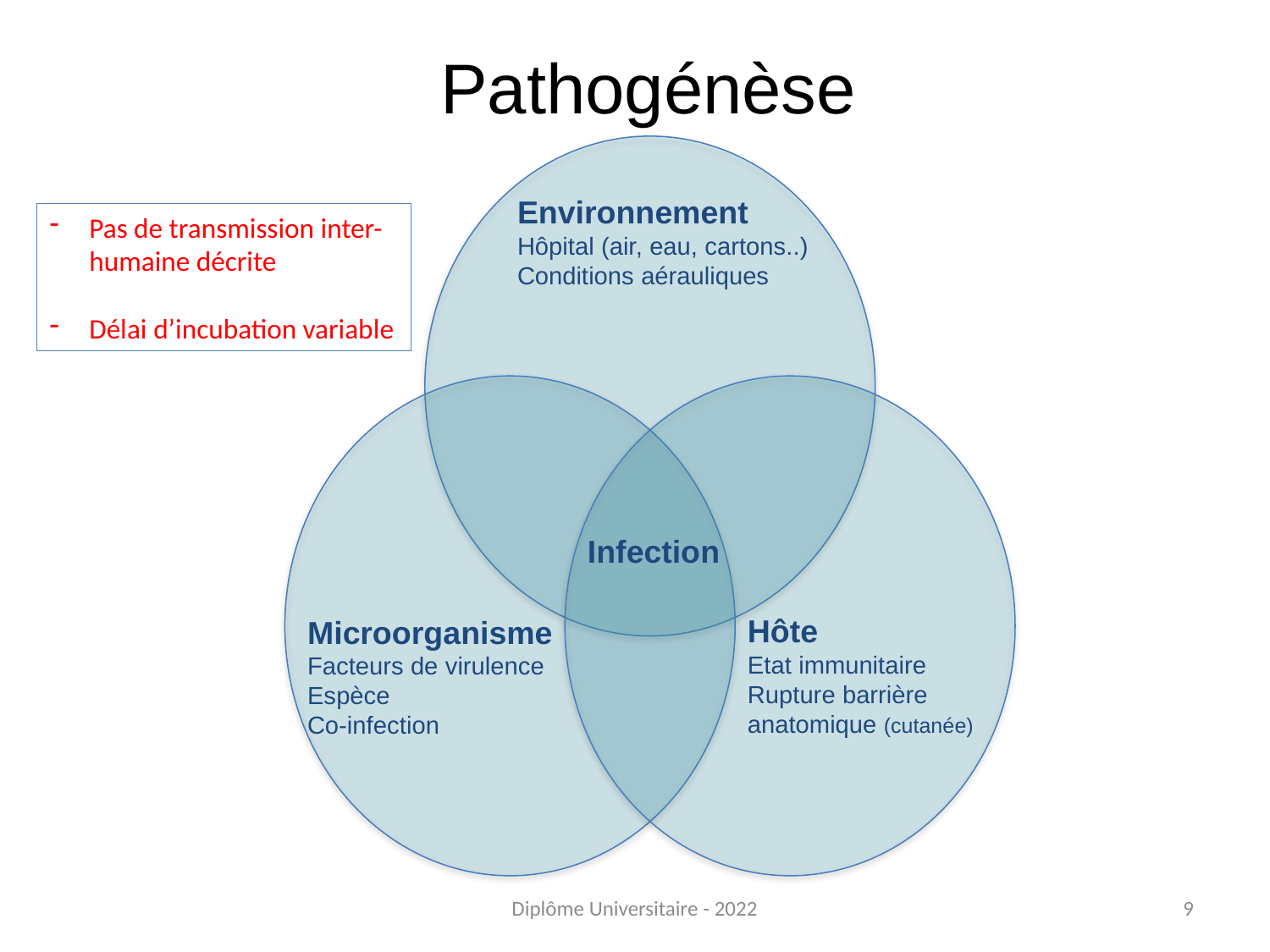

# Pathogénèse

Environnement
Hôpital (air, eau, cartons..)
Conditions aérauliques
Pas de transmission inter-humaine décrite

Délai d’incubation variable

Infection
Hôte
Etat immunitaire
Rupture barrière anatomique (cutanée)
Microorganisme
Facteurs de virulence
Espèce
Co-infection
9
Diplôme Universitaire - 2022